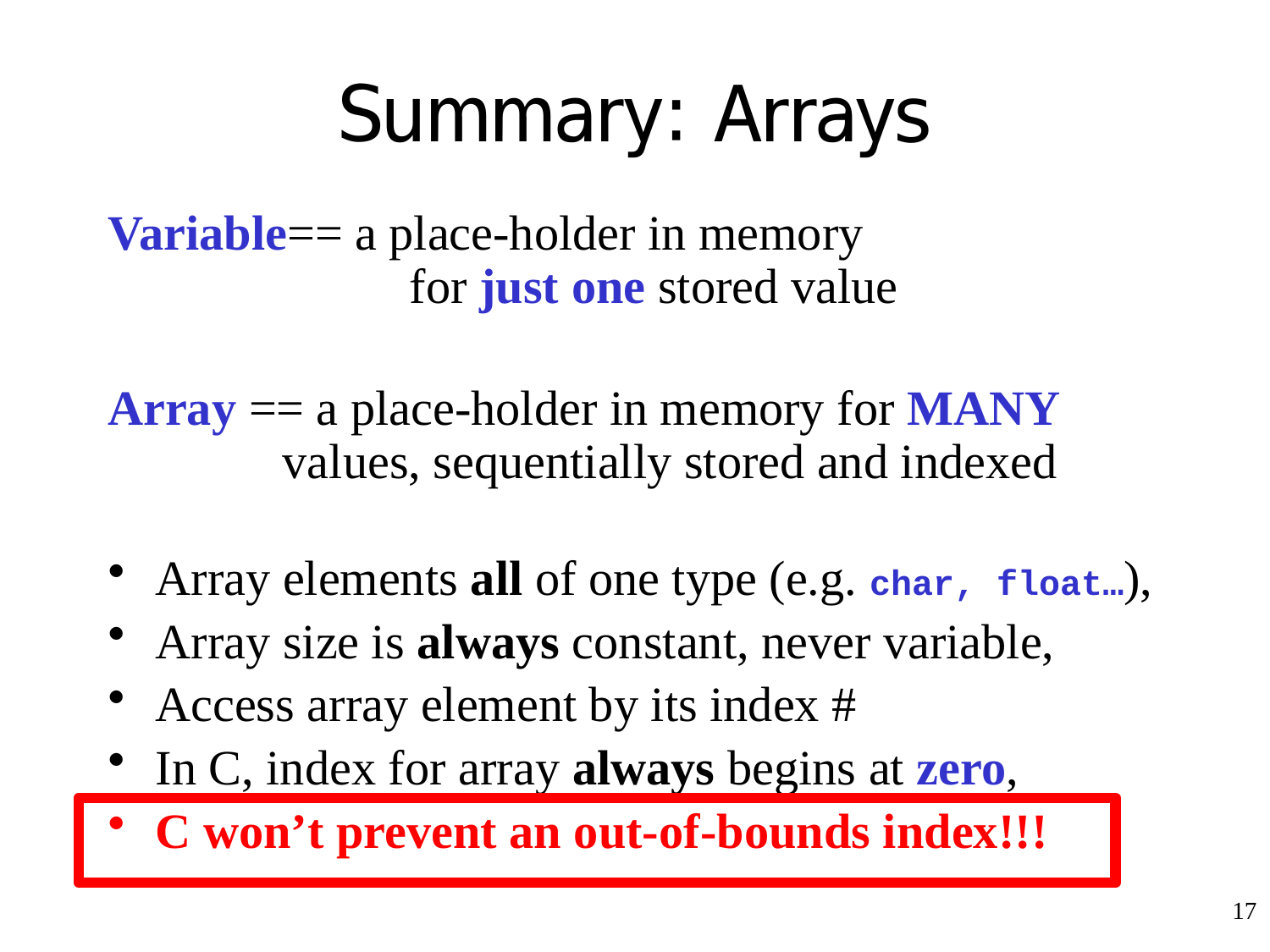

# Summary: Arrays
Variable== a place-holder in memory
		for just one stored value
Array == a place-holder in memory for MANY 	values, sequentially stored and indexed
Array elements all of one type (e.g. char, float…),
Array size is always constant, never variable,
Access array element by its index #
In C, index for array always begins at zero,
C won’t prevent an out-of-bounds index!!!

17